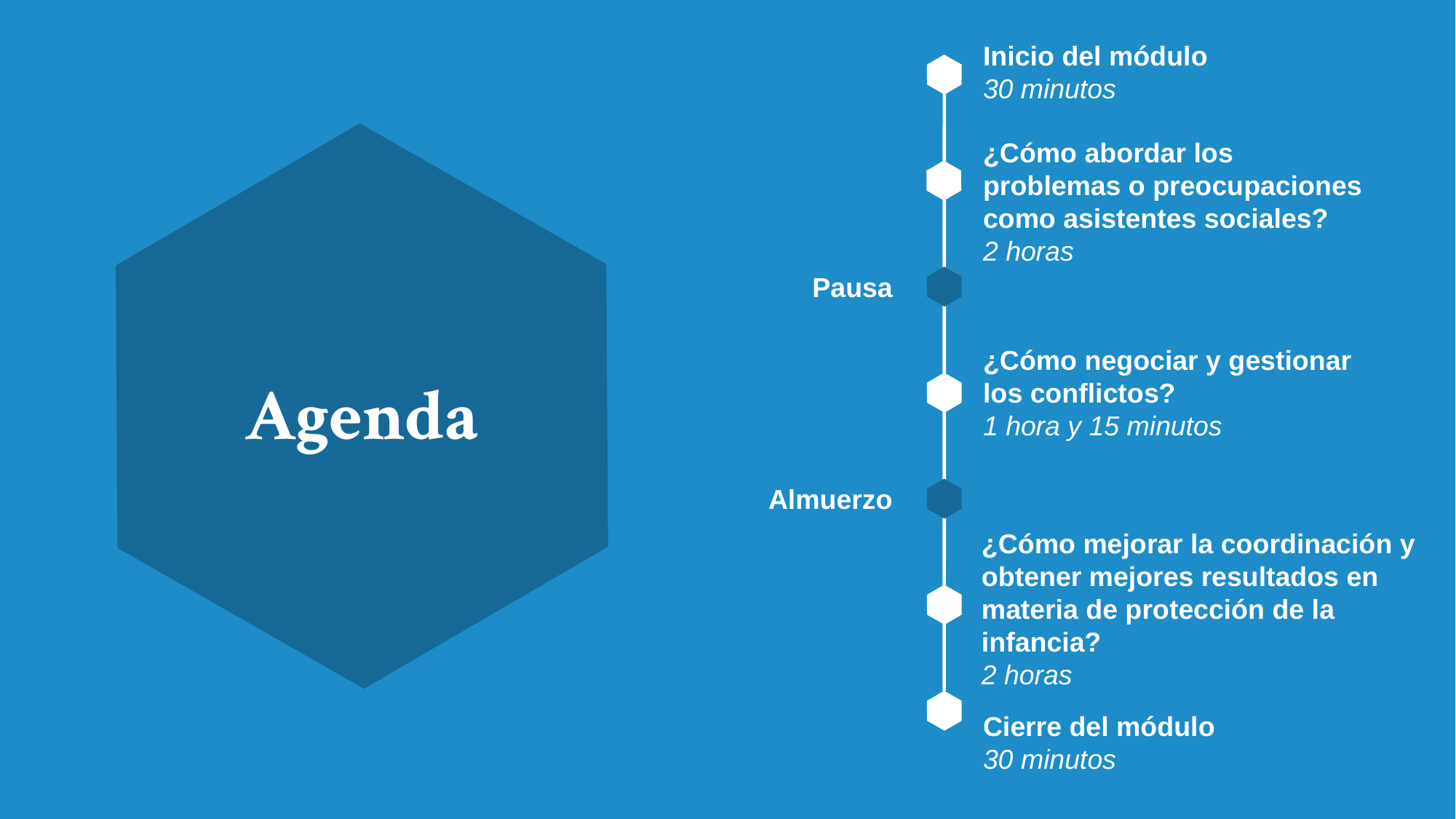

Inicio del módulo
30 minutos

¿Cómo abordar los problemas o preocupaciones como asistentes sociales?
2 horas

Pausa

¿Cómo negociar y gestionar los conflictos?
1 hora y 15 minutos

# Agenda
Almuerzo

¿Cómo mejorar la coordinación y obtener mejores resultados en materia de protección de la infancia?
2 horas

Cierre del módulo
30 minutos